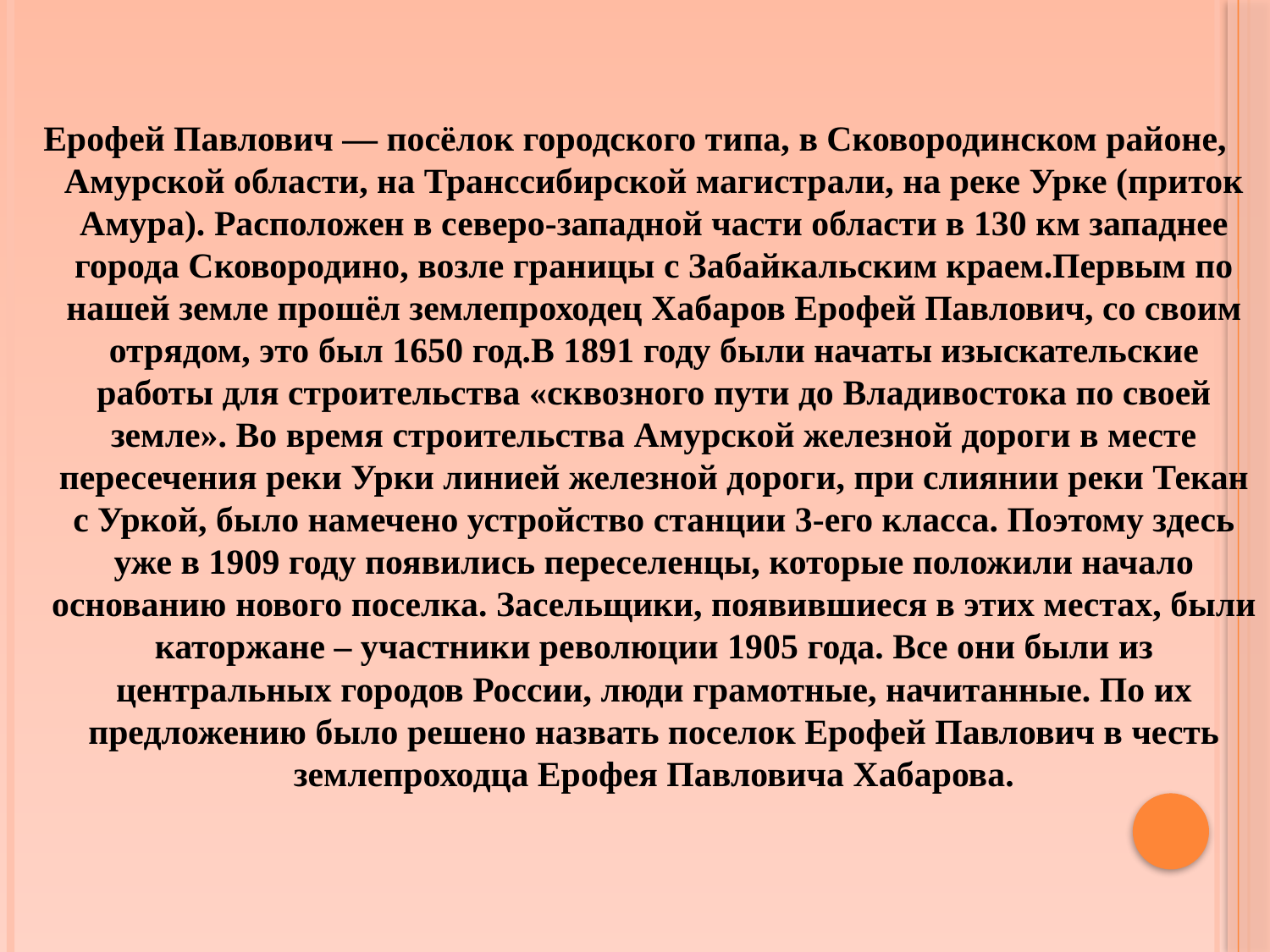

Ерофей Павлович — посёлок городского типа, в Сковородинском районе, Амурской области, на Транссибирской магистрали, на реке Урке (приток Амура). Расположен в северо-западной части области в 130 км западнее города Сковородино, возле границы с Забайкальским краем.Первым по нашей земле прошёл землепроходец Хабаров Ерофей Павлович, со своим отрядом, это был 1650 год.В 1891 году были начаты изыскательские работы для строительства «сквозного пути до Владивостока по своей земле». Во время строительства Амурской железной дороги в месте пересечения реки Урки линией железной дороги, при слиянии реки Текан с Уркой, было намечено устройство станции 3-его класса. Поэтому здесь уже в 1909 году появились переселенцы, которые положили начало основанию нового поселка. Засельщики, появившиеся в этих местах, были каторжане – участники революции 1905 года. Все они были из центральных городов России, люди грамотные, начитанные. По их предложению было решено назвать поселок Ерофей Павлович в честь землепроходца Ерофея Павловича Хабарова.